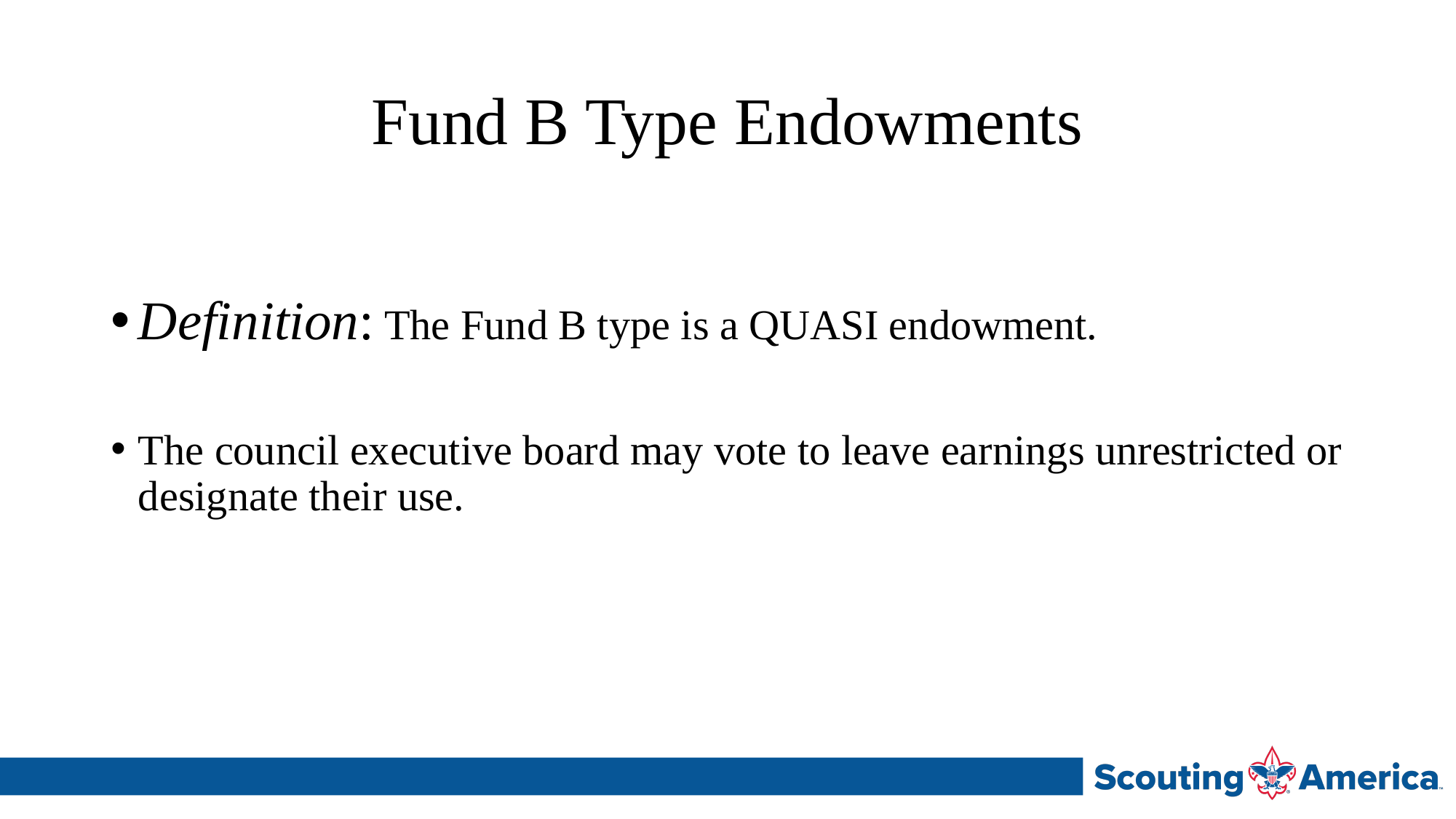

# Fund B Type Endowments
Definition: The Fund B type is a QUASI endowment.

The council executive board may vote to leave earnings unrestricted or designate their use.